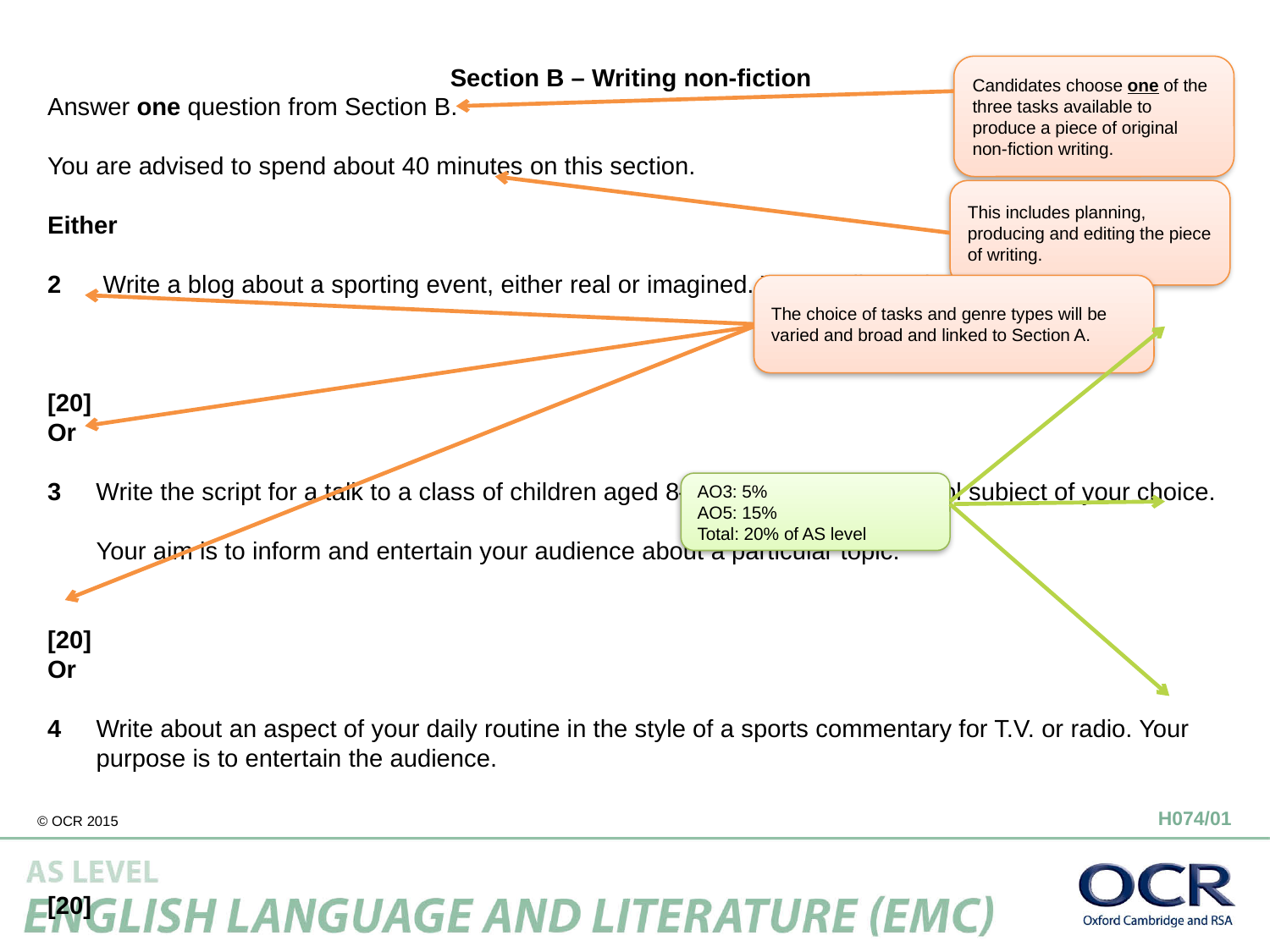

Section B – Writing non-fiction
Answer one question from Section B.

You are advised to spend about 40 minutes on this section.

Either

2      Write a blog about a sporting event, either real or imagined. Your audience is sports fans.

                                                                                                                                                                     [20]
Or

3     Write the script for a talk to a class of children aged 8–10 years old on a school subject of your choice.
       Your aim is to inform and entertain your audience about a particular topic.

                                                                                                                                                                     [20]
Or

4     Write about an aspect of your daily routine in the style of a sports commentary for T.V. or radio. Your
       purpose is to entertain the audience.

                                                                                                                                                                     [20]
Candidates choose one of the three tasks available to produce a piece of original non-fiction writing.
This includes planning, producing and editing the piece of writing.
The choice of tasks and genre types will be varied and broad and linked to Section A.
AO3: 5%
AO5: 15%
Total: 20% of AS level